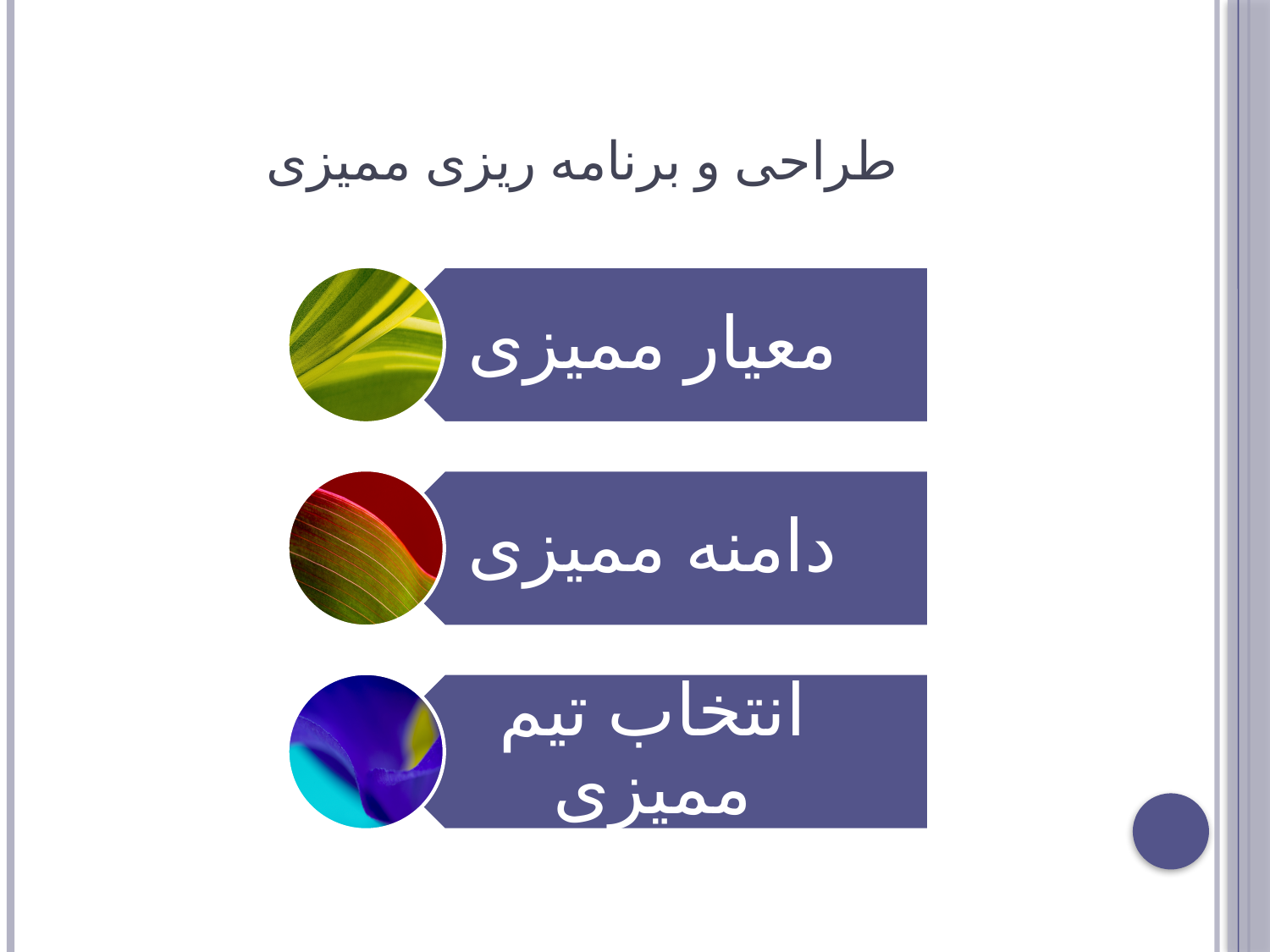

# طراحی و برنامه ریزی ممیزی

معیار ممیزی
دامنه ممیزی
انتخاب تیم ممیزی